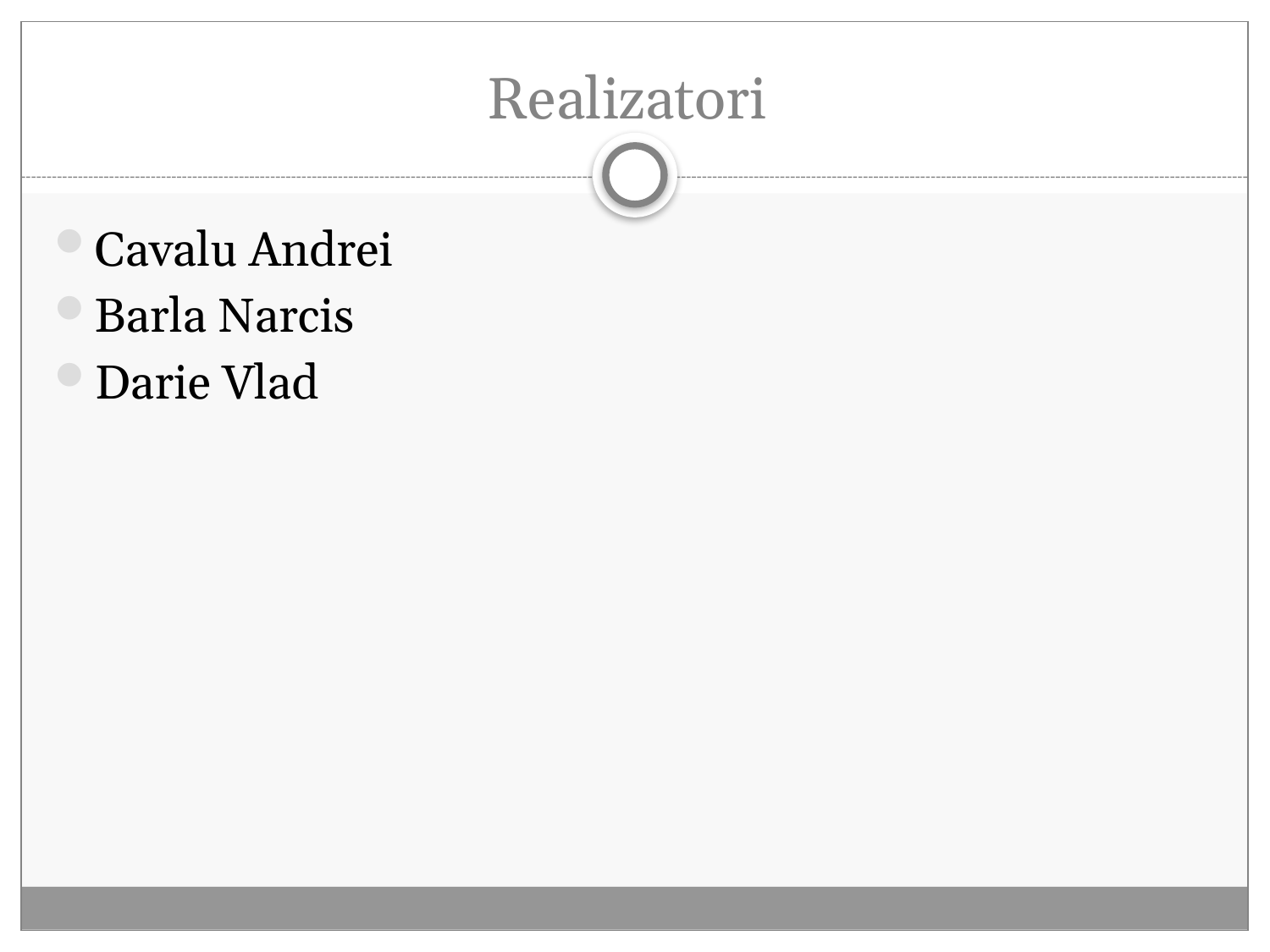

# Realizatori
Cavalu Andrei
Barla Narcis
Darie Vlad